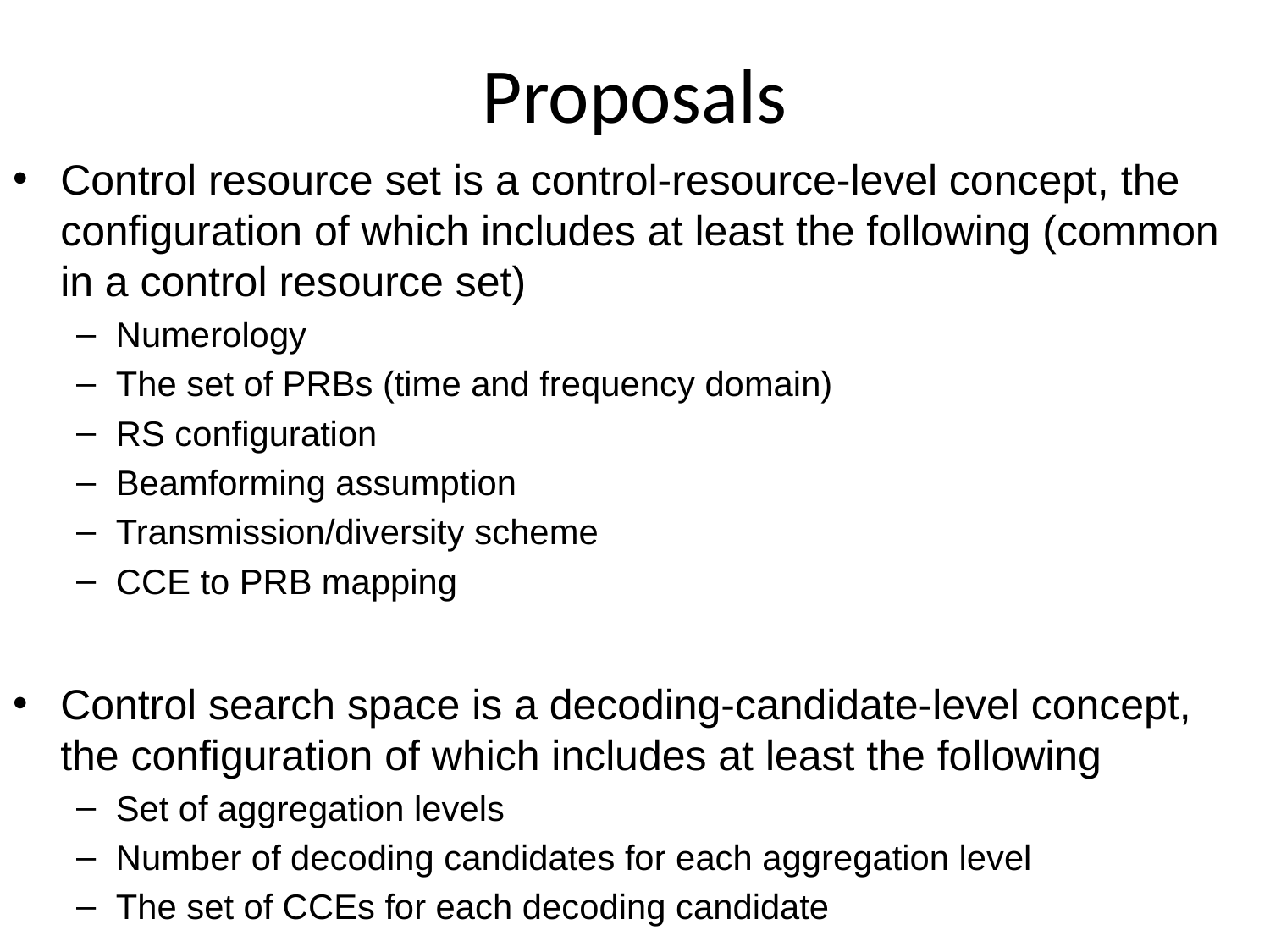

# Proposals
Control resource set is a control-resource-level concept, the configuration of which includes at least the following (common in a control resource set)
Numerology
The set of PRBs (time and frequency domain)
RS configuration
Beamforming assumption
Transmission/diversity scheme
CCE to PRB mapping

Control search space is a decoding-candidate-level concept, the configuration of which includes at least the following
Set of aggregation levels
Number of decoding candidates for each aggregation level
The set of CCEs for each decoding candidate